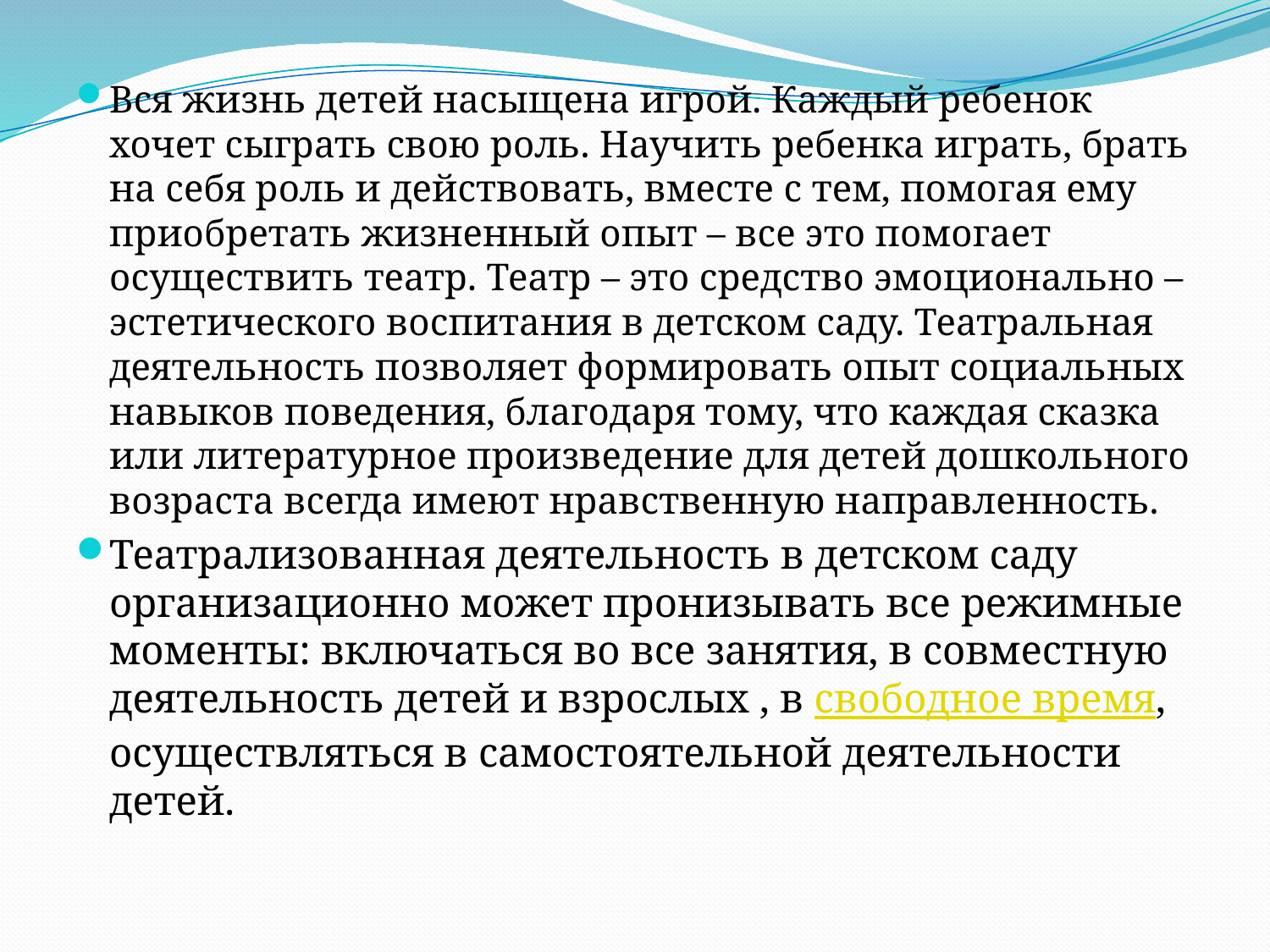

# -
Вся жизнь детей насыщена игрой. Каждый ребенок хочет сыграть свою роль. Научить ребенка играть, брать на себя роль и действовать, вместе с тем, помогая ему приобретать жизненный опыт – все это помогает осуществить театр. Театр – это средство эмоционально – эстетического воспитания в детском саду. Театральная деятельность позволяет формировать опыт социальных навыков поведения, благодаря тому, что каждая сказка или литературное произведение для детей дошкольного возраста всегда имеют нравственную направленность.
Театрализованная деятельность в детском саду организационно может пронизывать все режимные моменты: включаться во все занятия, в совместную деятельность детей и взрослых , в свободное время, осуществляться в самостоятельной деятельности детей.